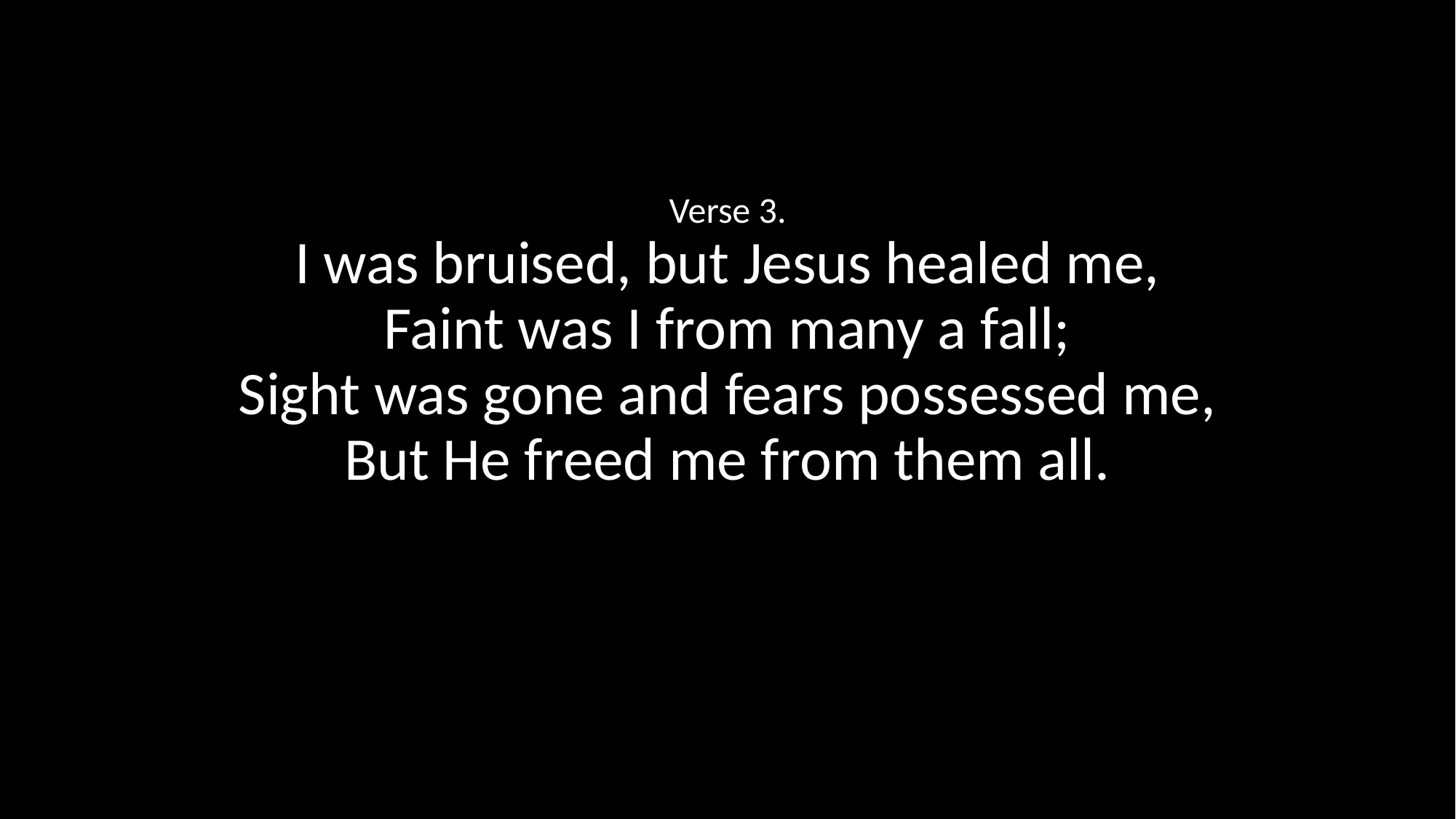

Verse 3.
I was bruised, but Jesus healed me,
Faint was I from many a fall;
Sight was gone and fears possessed me,
But He freed me from them all.